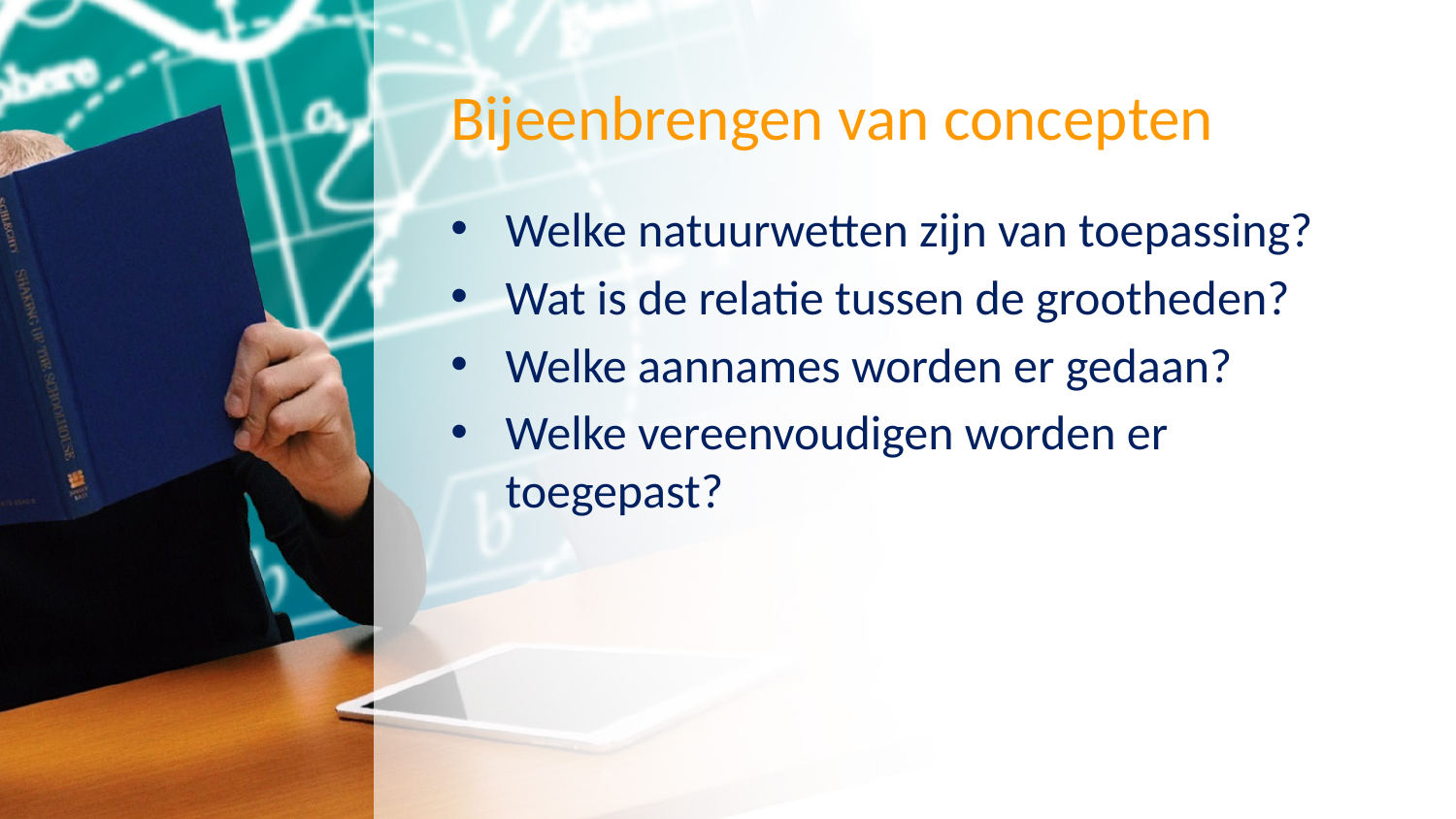

# Bijeenbrengen van concepten
Welke natuurwetten zijn van toepassing?
Wat is de relatie tussen de grootheden?
Welke aannames worden er gedaan?
Welke vereenvoudigen worden er toegepast?